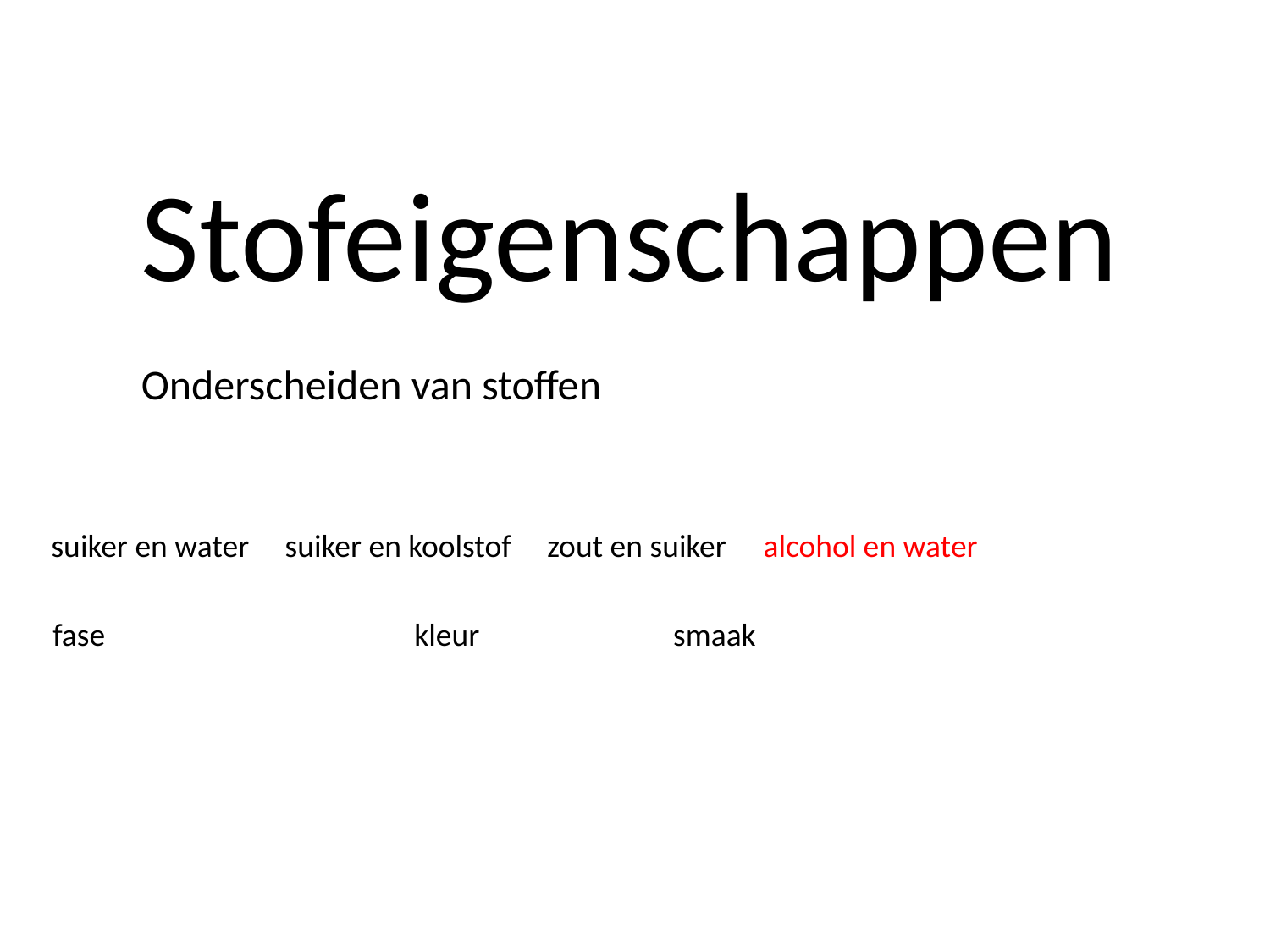

Stofeigenschappen

Onderscheiden van stoffen
suiker en water     suiker en koolstof     zout en suiker     alcohol en water
fase		               kleur                           smaak